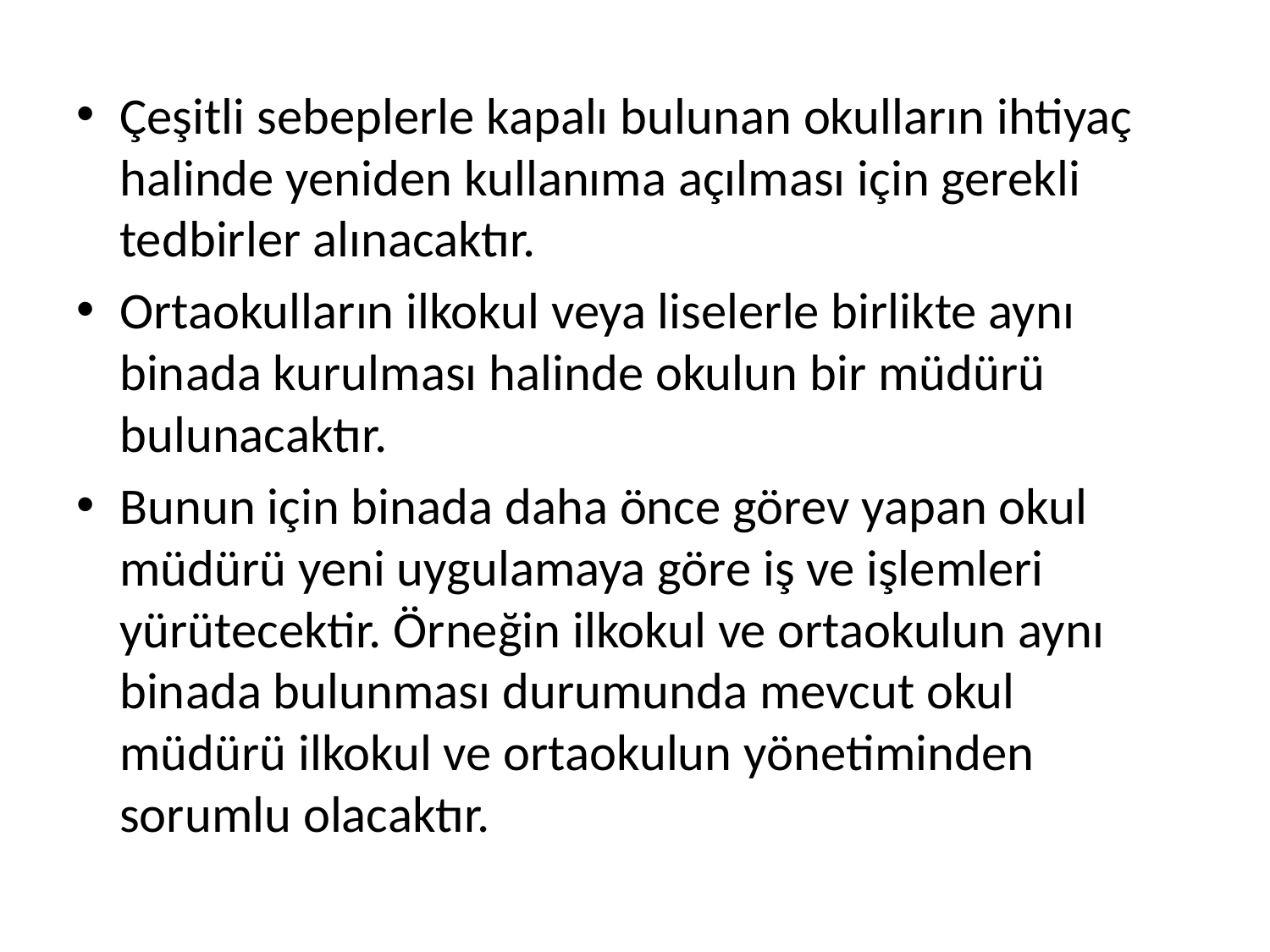

Çeşitli sebeplerle kapalı bulunan okulların ihtiyaç halinde yeniden kullanıma açılması için gerekli tedbirler alınacaktır.
Ortaokulların ilkokul veya liselerle birlikte aynı binada kurulması halinde okulun bir müdürü bulunacaktır.
Bunun için binada daha önce görev yapan okul müdürü yeni uygulamaya göre iş ve işlemleri yürütecektir. Örneğin ilkokul ve ortaokulun aynı binada bulunması durumunda mevcut okul müdürü ilkokul ve ortaokulun yönetiminden sorumlu olacaktır.